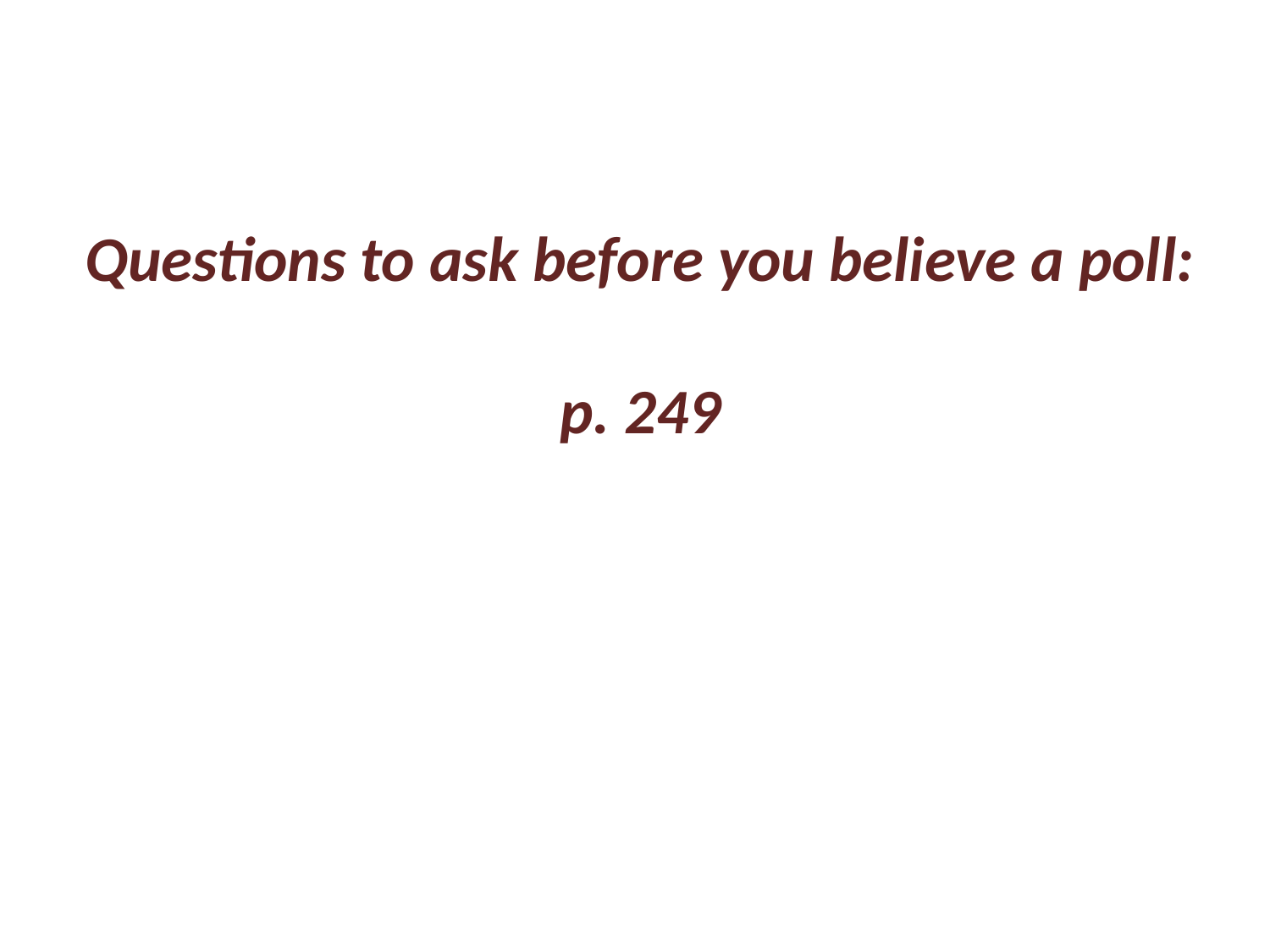

Questions to ask before you believe a poll:

p. 249